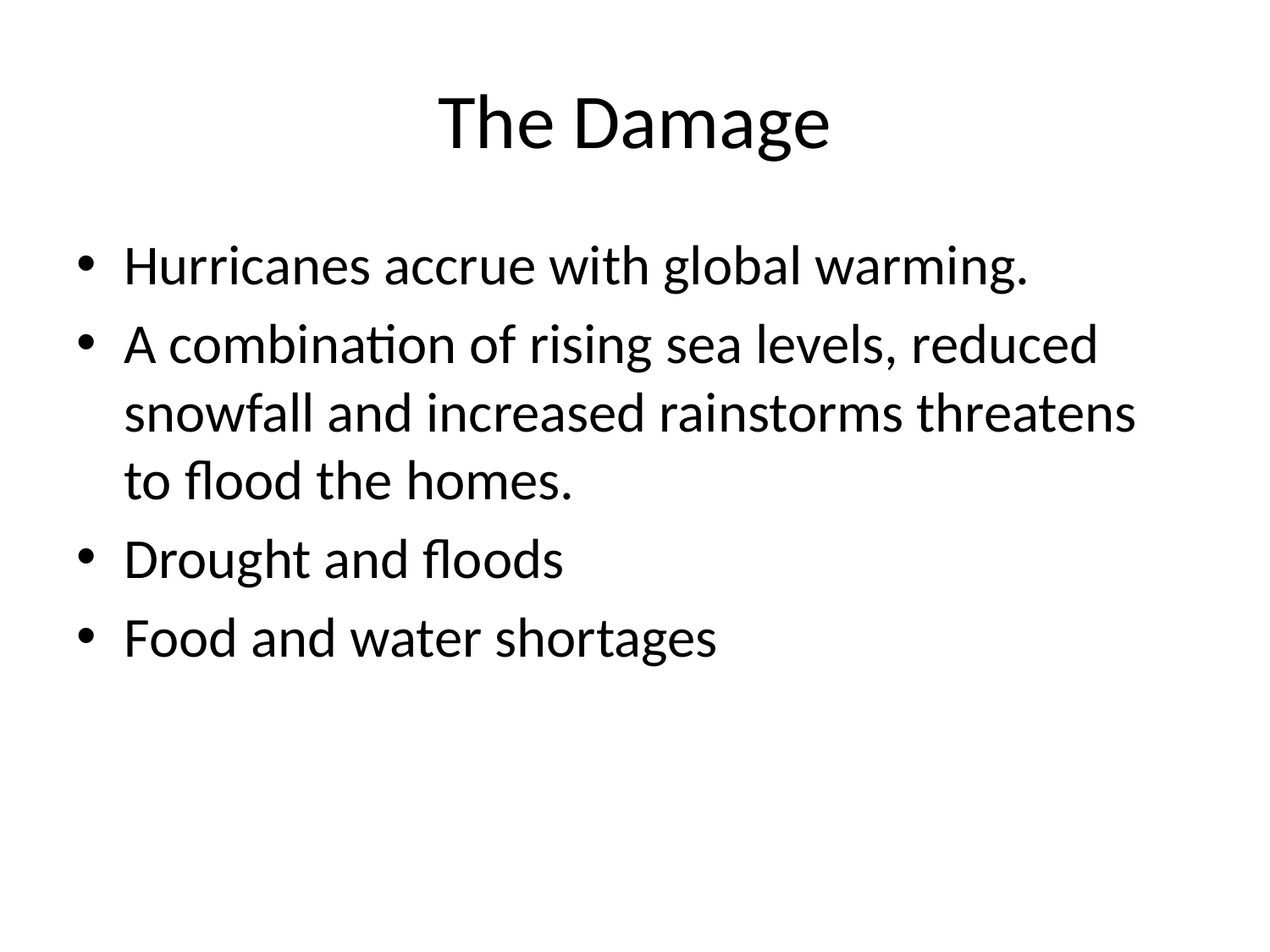

# The Damage
Hurricanes accrue with global warming.
A combination of rising sea levels, reduced snowfall and increased rainstorms threatens to flood the homes.
Drought and floods
Food and water shortages